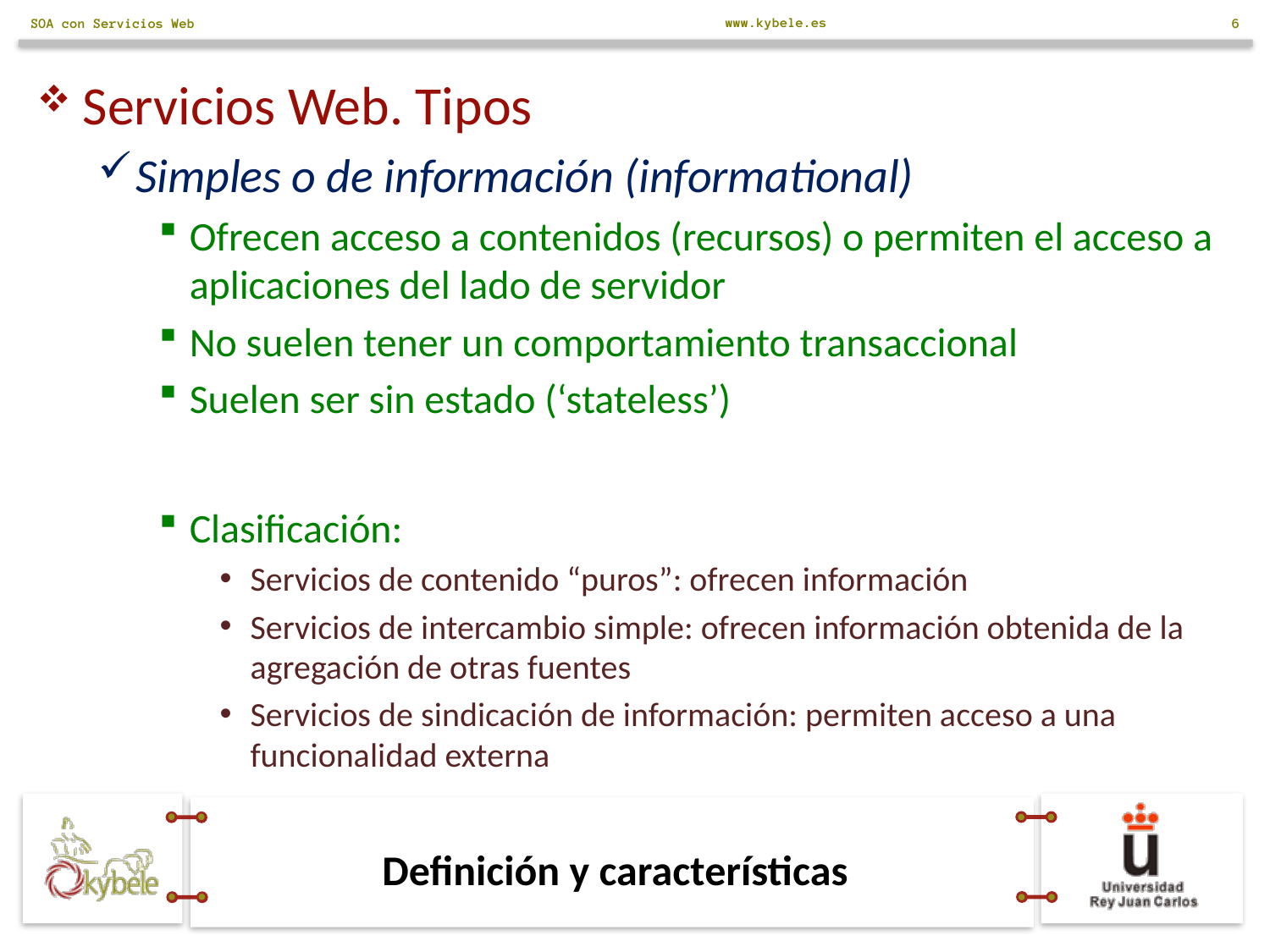

SOA con Servicios Web
6
Servicios Web. Tipos
Simples o de información (informational)
Ofrecen acceso a contenidos (recursos) o permiten el acceso a aplicaciones del lado de servidor
No suelen tener un comportamiento transaccional
Suelen ser sin estado (‘stateless’)

Clasificación:
Servicios de contenido “puros”: ofrecen información
Servicios de intercambio simple: ofrecen información obtenida de la agregación de otras fuentes
Servicios de sindicación de información: permiten acceso a una funcionalidad externa
# Definición y características